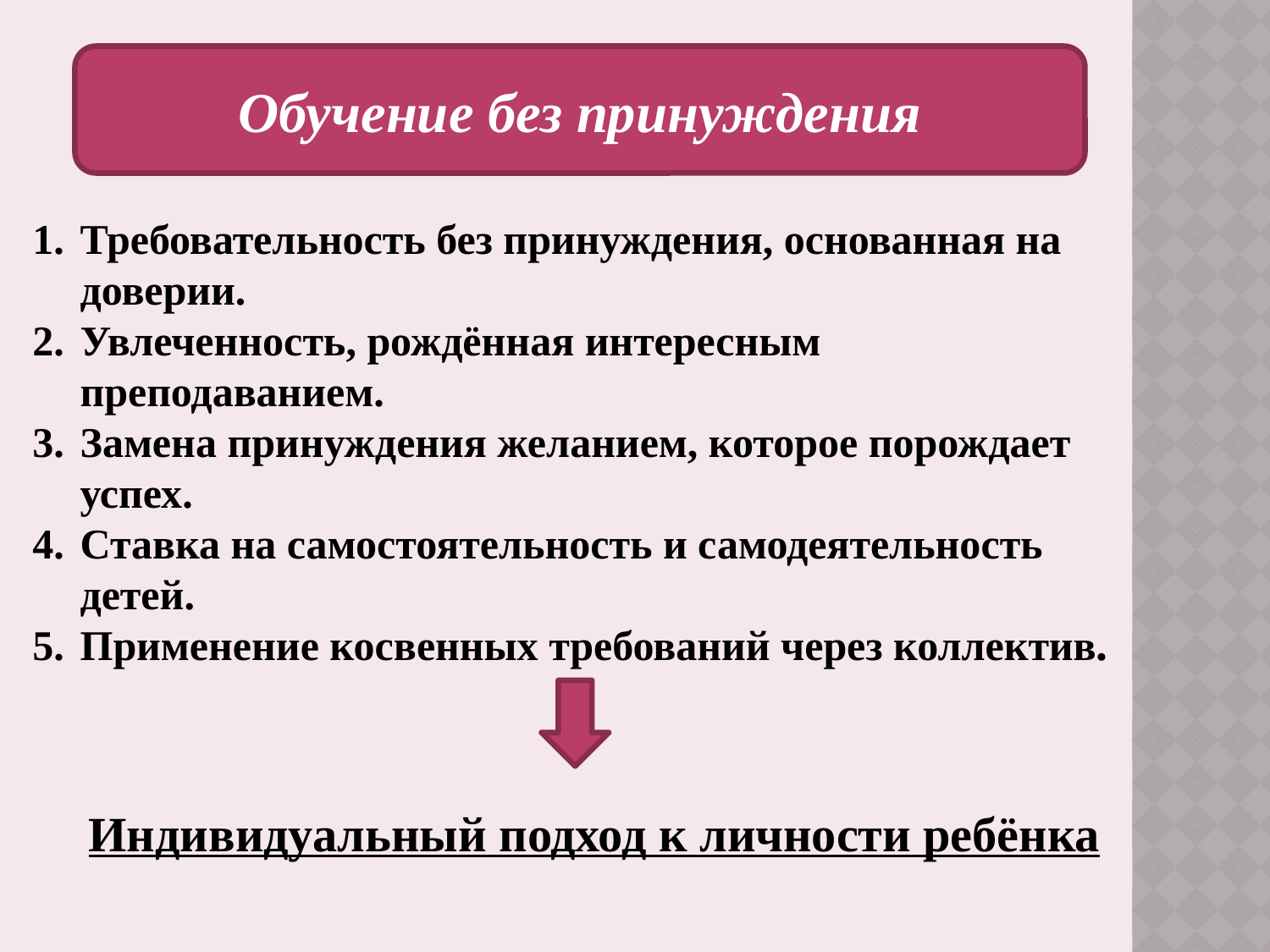

Обучение без принуждения
Требовательность без принуждения, основанная на доверии.
Увлеченность, рождённая интересным преподаванием.
Замена принуждения желанием, которое порождает успех.
Ставка на самостоятельность и самодеятельность детей.
Применение косвенных требований через коллектив.

Индивидуальный подход к личности ребёнка